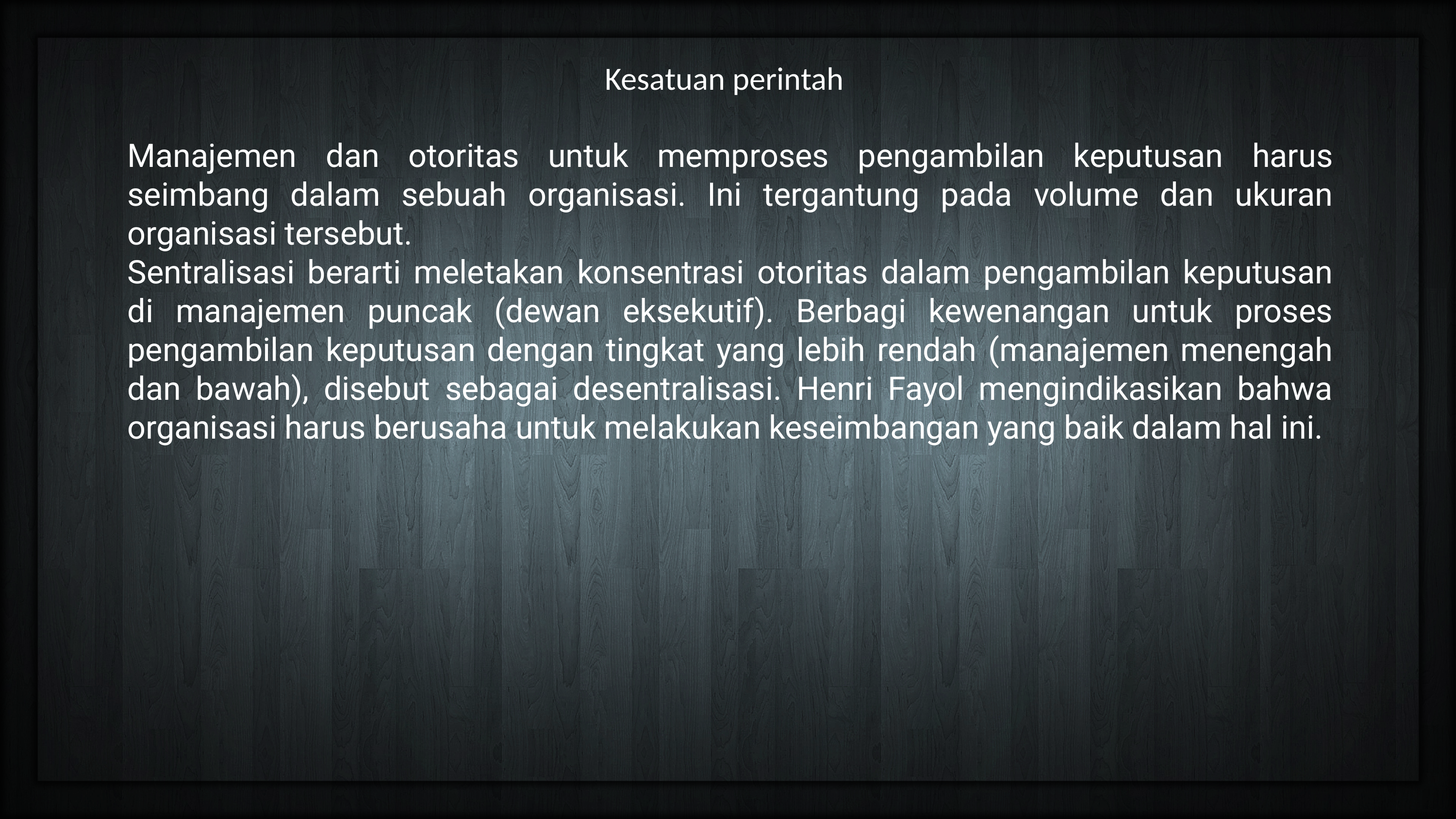

Kesatuan perintah
Manajemen dan otoritas untuk memproses pengambilan keputusan harus seimbang dalam sebuah organisasi. Ini tergantung pada volume dan ukuran organisasi tersebut.
Sentralisasi berarti meletakan konsentrasi otoritas dalam pengambilan keputusan di manajemen puncak (dewan eksekutif). Berbagi kewenangan untuk proses pengambilan keputusan dengan tingkat yang lebih rendah (manajemen menengah dan bawah), disebut sebagai desentralisasi. Henri Fayol mengindikasikan bahwa organisasi harus berusaha untuk melakukan keseimbangan yang baik dalam hal ini.